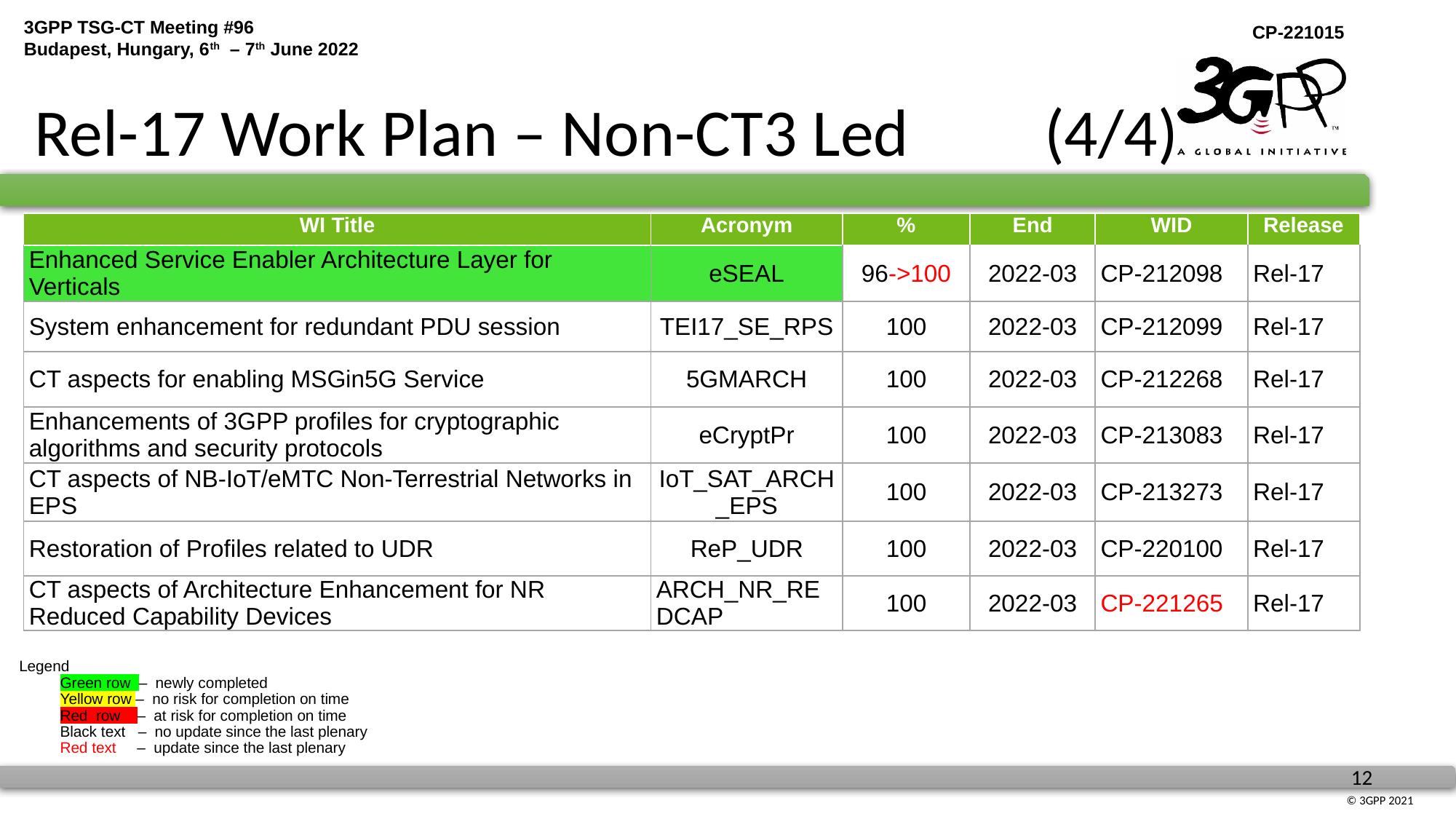

# Rel-17 Work Plan – Non-CT3 Led         (4/4)
| WI Title | Acronym | % | End | WID | Release |
| --- | --- | --- | --- | --- | --- |
| Enhanced Service Enabler Architecture Layer for Verticals | eSEAL | 96->100 | 2022-03 | CP-212098 | Rel-17 |
| System enhancement for redundant PDU session | TEI17\_SE\_RPS | 100 | 2022-03 | CP-212099 | Rel-17 |
| CT aspects for enabling MSGin5G Service | 5GMARCH | 100 | 2022-03 | CP-212268 | Rel-17 |
| Enhancements of 3GPP profiles for cryptographic algorithms and security protocols | eCryptPr | 100 | 2022-03 | CP-213083 | Rel-17 |
| CT aspects of NB-IoT/eMTC Non-Terrestrial Networks in EPS | IoT\_SAT\_ARCH\_EPS | 100 | 2022-03 | CP-213273 | Rel-17 |
| Restoration of Profiles related to UDR | ReP\_UDR | 100 | 2022-03 | CP-220100 | Rel-17 |
| CT aspects of Architecture Enhancement for NR Reduced Capability Devices | ARCH\_NR\_REDCAP | 100 | 2022-03 | CP-221265 | Rel-17 |
Legend
Green row  –  newly completed
	Yellow row –  no risk for completion on time
Red  row    –  at risk for completion on time
	Black text   –  no update since the last plenary
	Red text     –  update since the last plenary